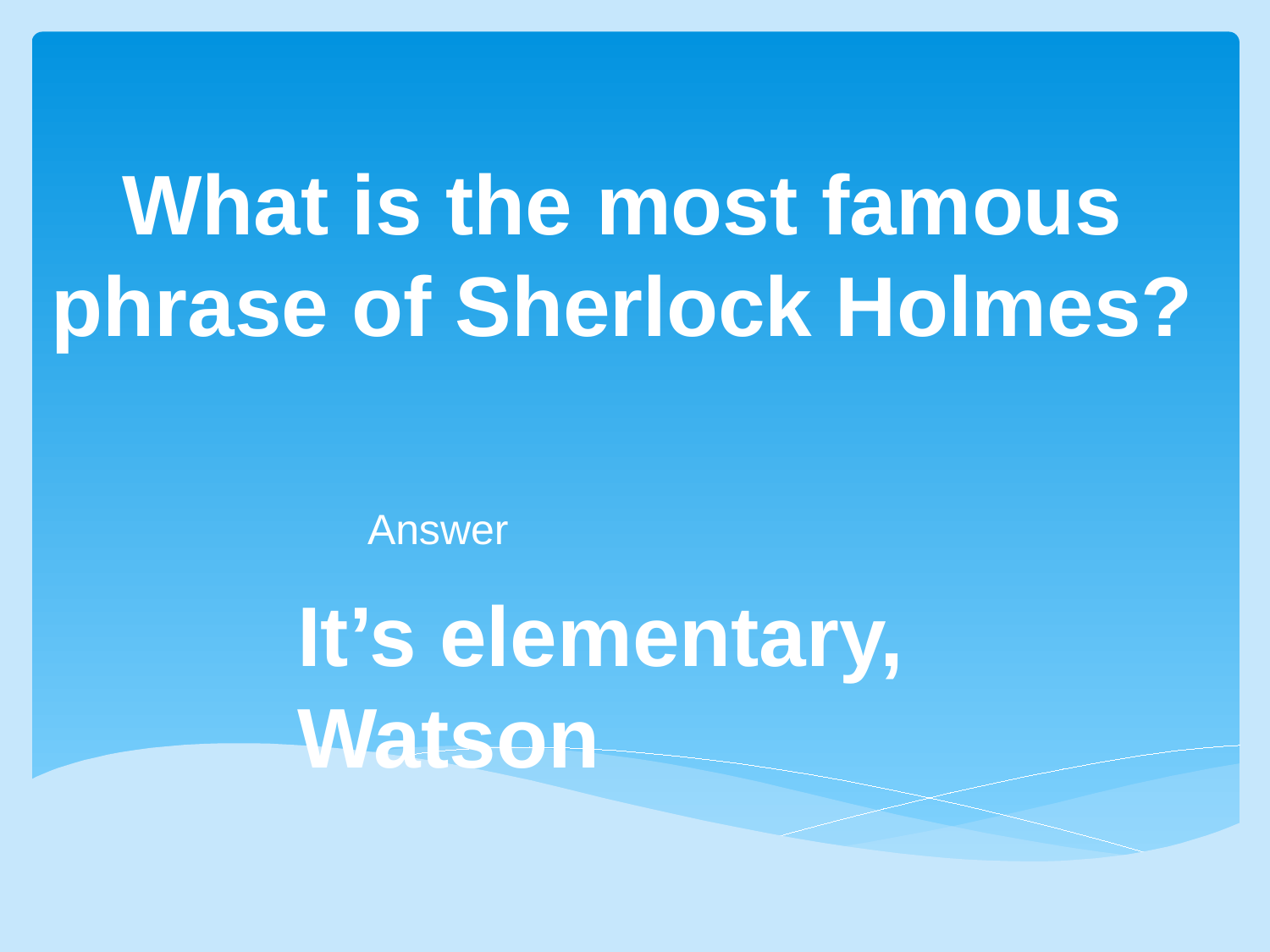

# What is the most famous phrase of Sherlock Holmes?
Answer
It’s elementary, Watson